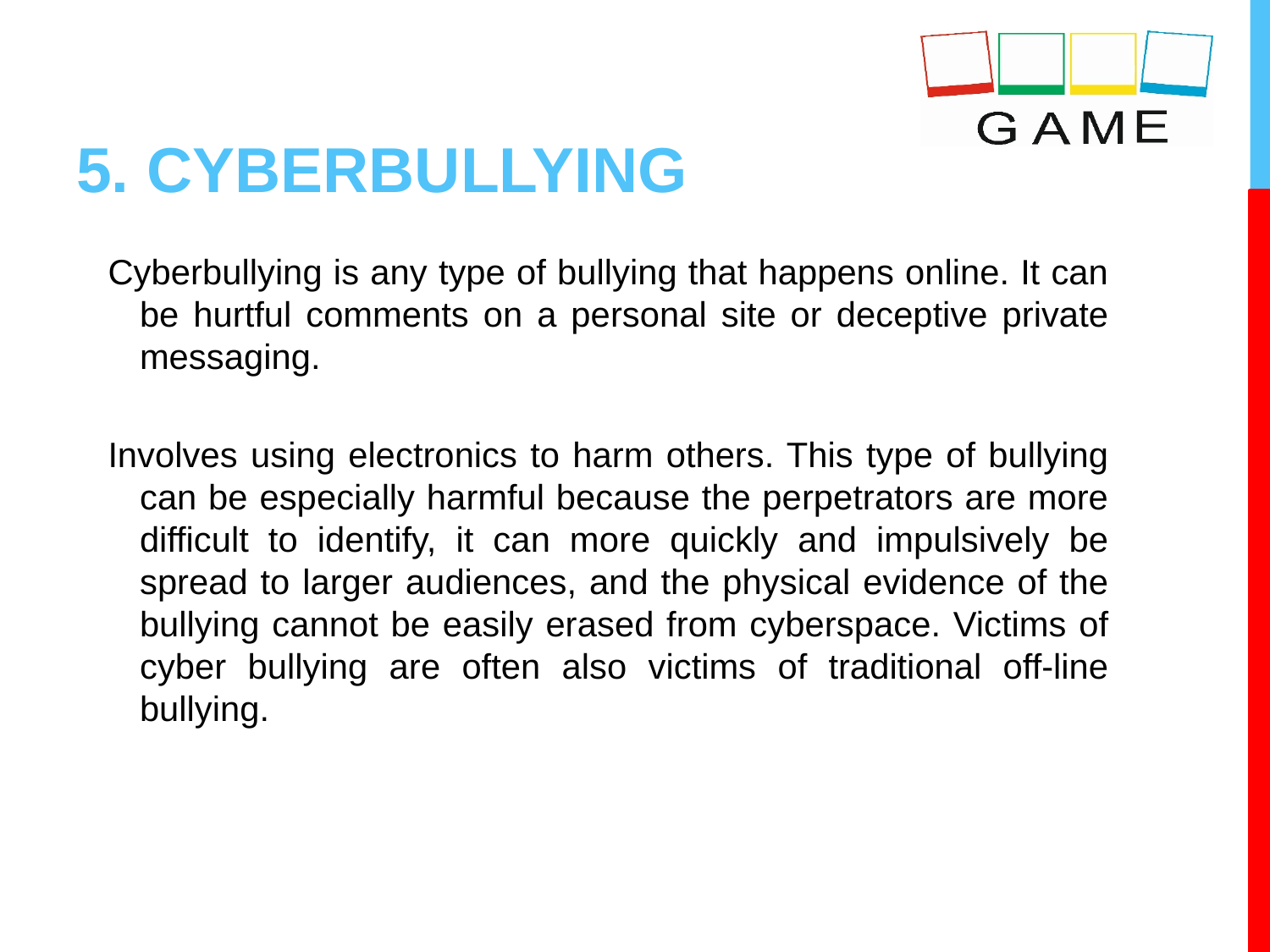

# 5. CYBERBULLYING
Cyberbullying is any type of bullying that happens online. It can be hurtful comments on a personal site or deceptive private messaging.

Involves using electronics to harm others. This type of bullying can be especially harmful because the perpetrators are more difficult to identify, it can more quickly and impulsively be spread to larger audiences, and the physical evidence of the bullying cannot be easily erased from cyberspace. Victims of cyber bullying are often also victims of traditional off-line bullying.